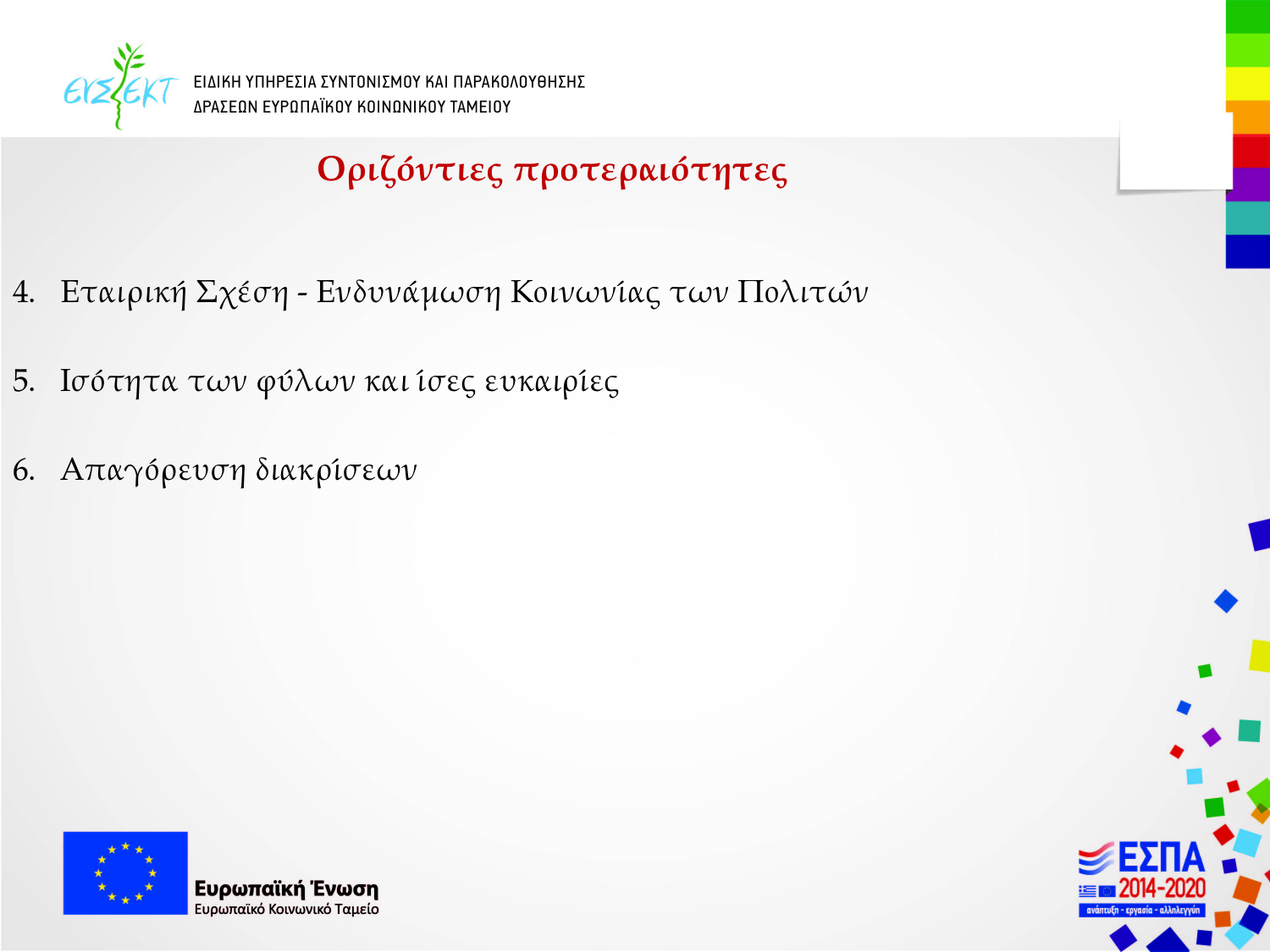

# Οριζόντιες προτεραιότητες
Εταιρική Σχέση - Ενδυνάμωση Κοινωνίας των Πολιτών

Ισότητα των φύλων και ίσες ευκαιρίες

Απαγόρευση διακρίσεων